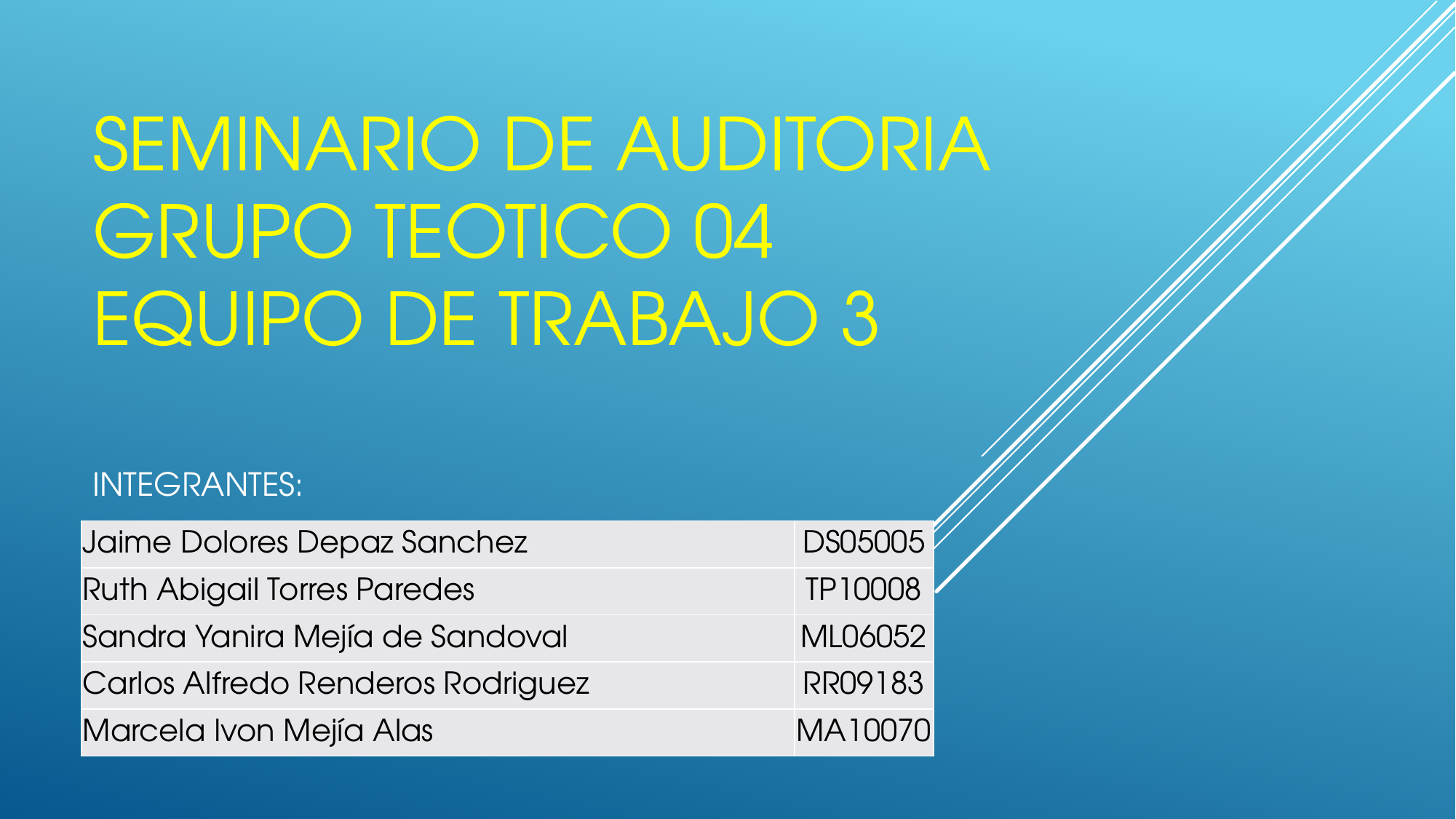

# SEMINARIO DE AUDITORIA GRUPO TEOTICO 04 EQUIPO DE TRABAJO 3
INTEGRANTES:

| Jaime Dolores Depaz Sanchez | DS05005 |
| --- | --- |
| Ruth Abigail Torres Paredes | TP10008 |
| Sandra Yanira Mejía de Sandoval | ML06052 |
| Carlos Alfredo Renderos Rodriguez | RR09183 |
| Marcela Ivon Mejía Alas | MA10070 |